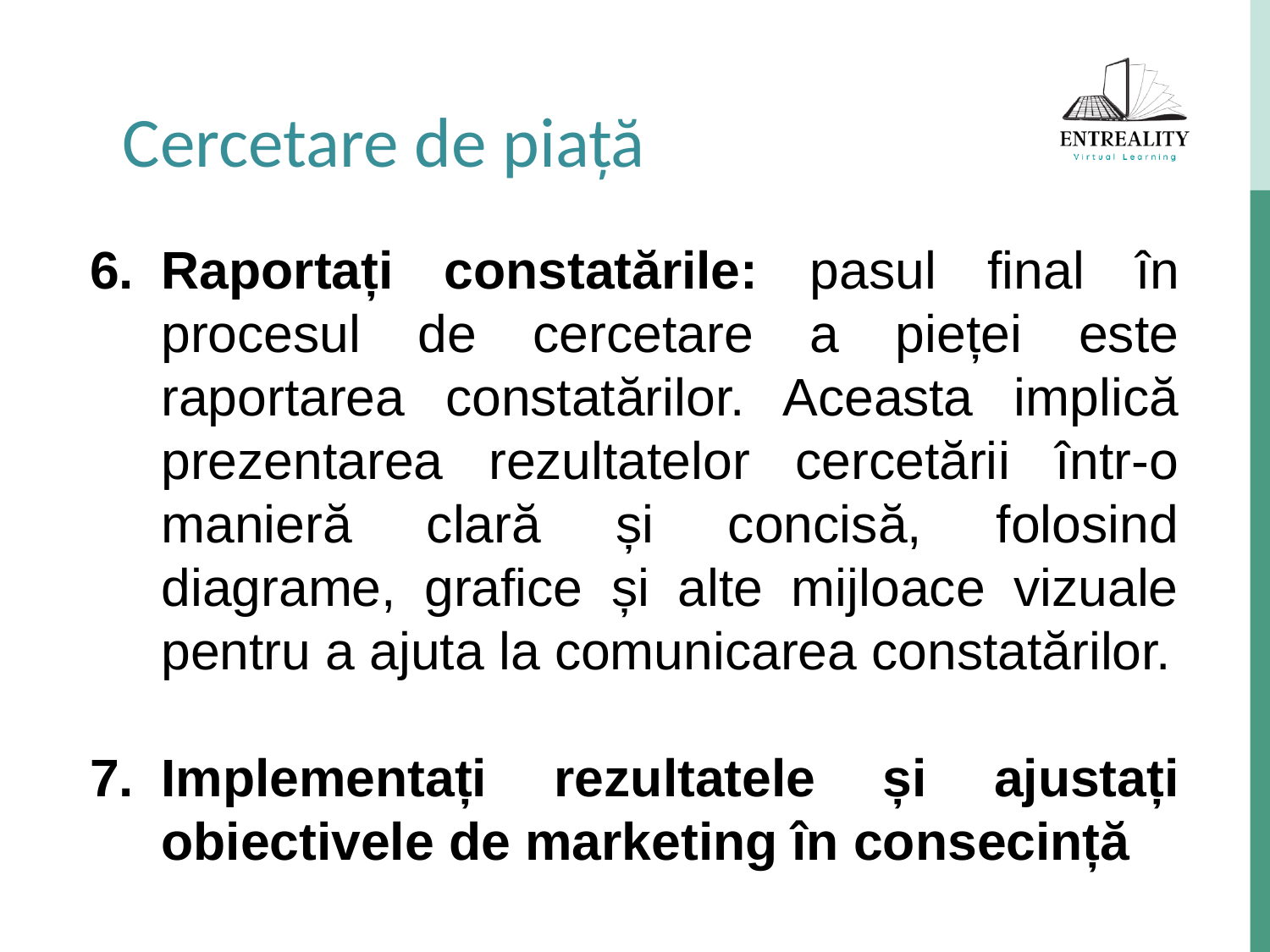

Cercetare de piață
Raportați constatările: pasul final în procesul de cercetare a pieței este raportarea constatărilor. Aceasta implică prezentarea rezultatelor cercetării într-o manieră clară și concisă, folosind diagrame, grafice și alte mijloace vizuale pentru a ajuta la comunicarea constatărilor.

Implementați rezultatele și ajustați obiectivele de marketing în consecință